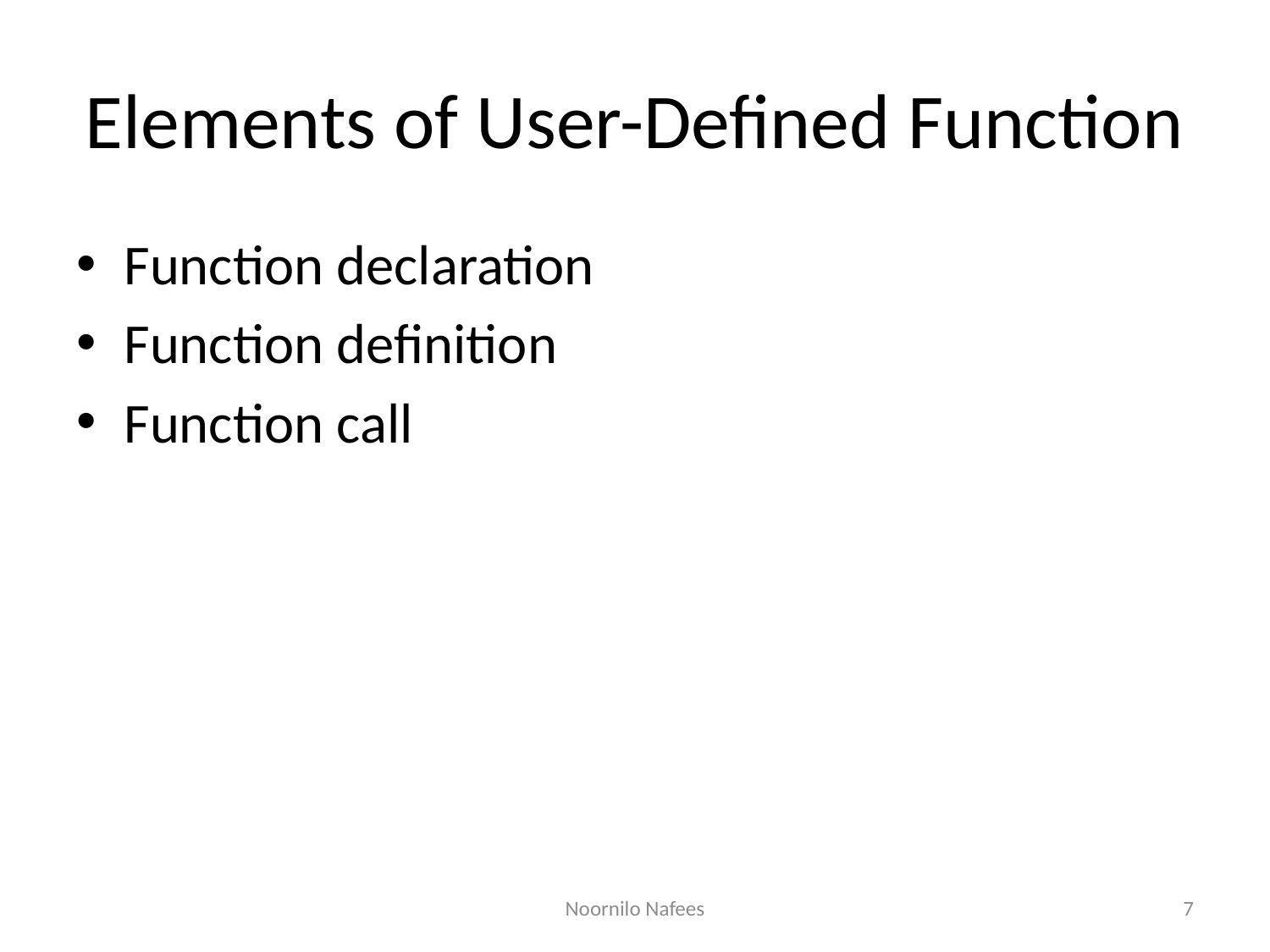

# Elements of User-Defined Function
Function declaration
Function definition
Function call
Noornilo Nafees
7